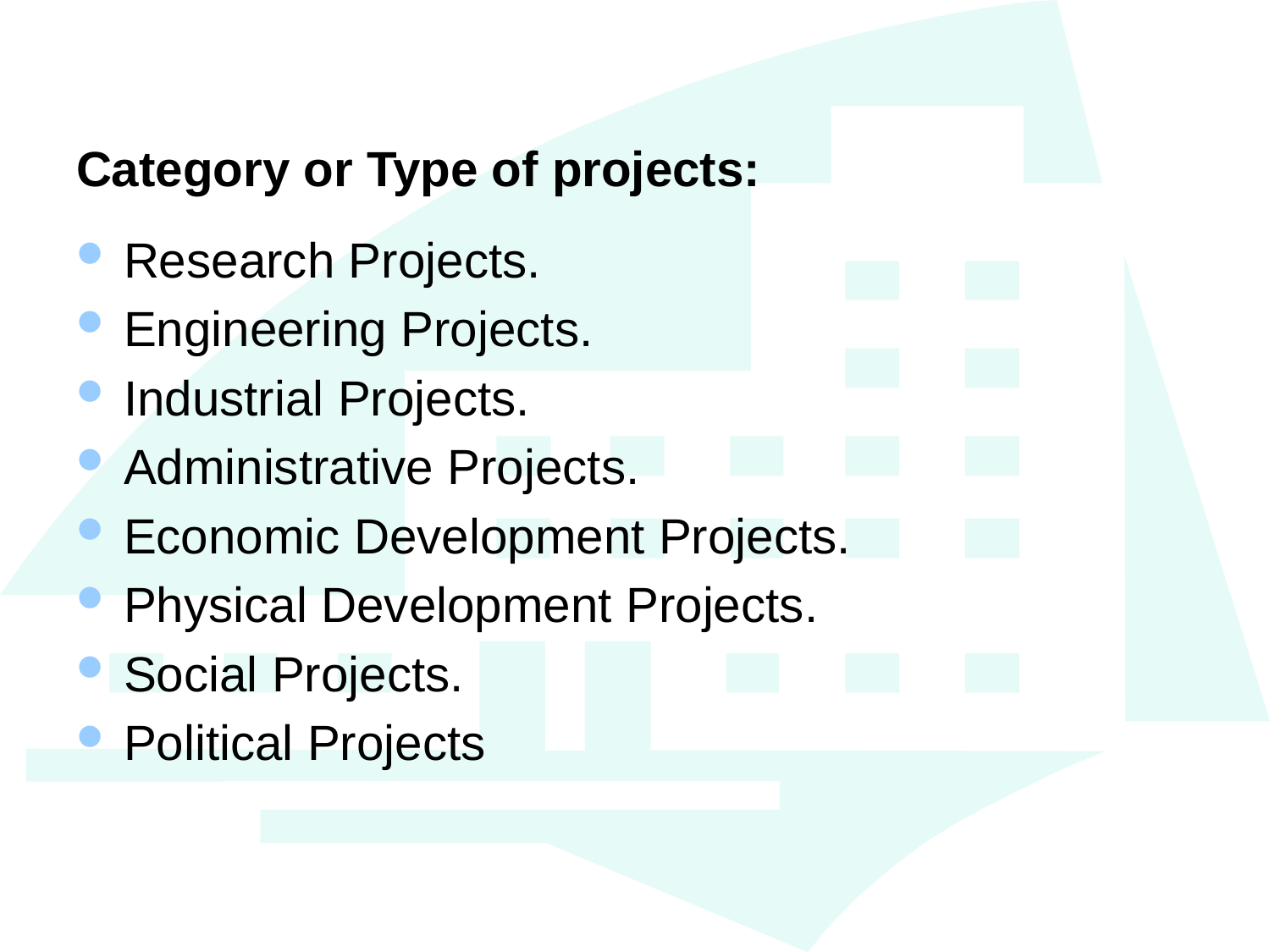

# Category or Type of projects:
Research Projects.
Engineering Projects.
Industrial Projects.
Administrative Projects.
Economic Development Projects.
Physical Development Projects.
Social Projects.
Political Projects